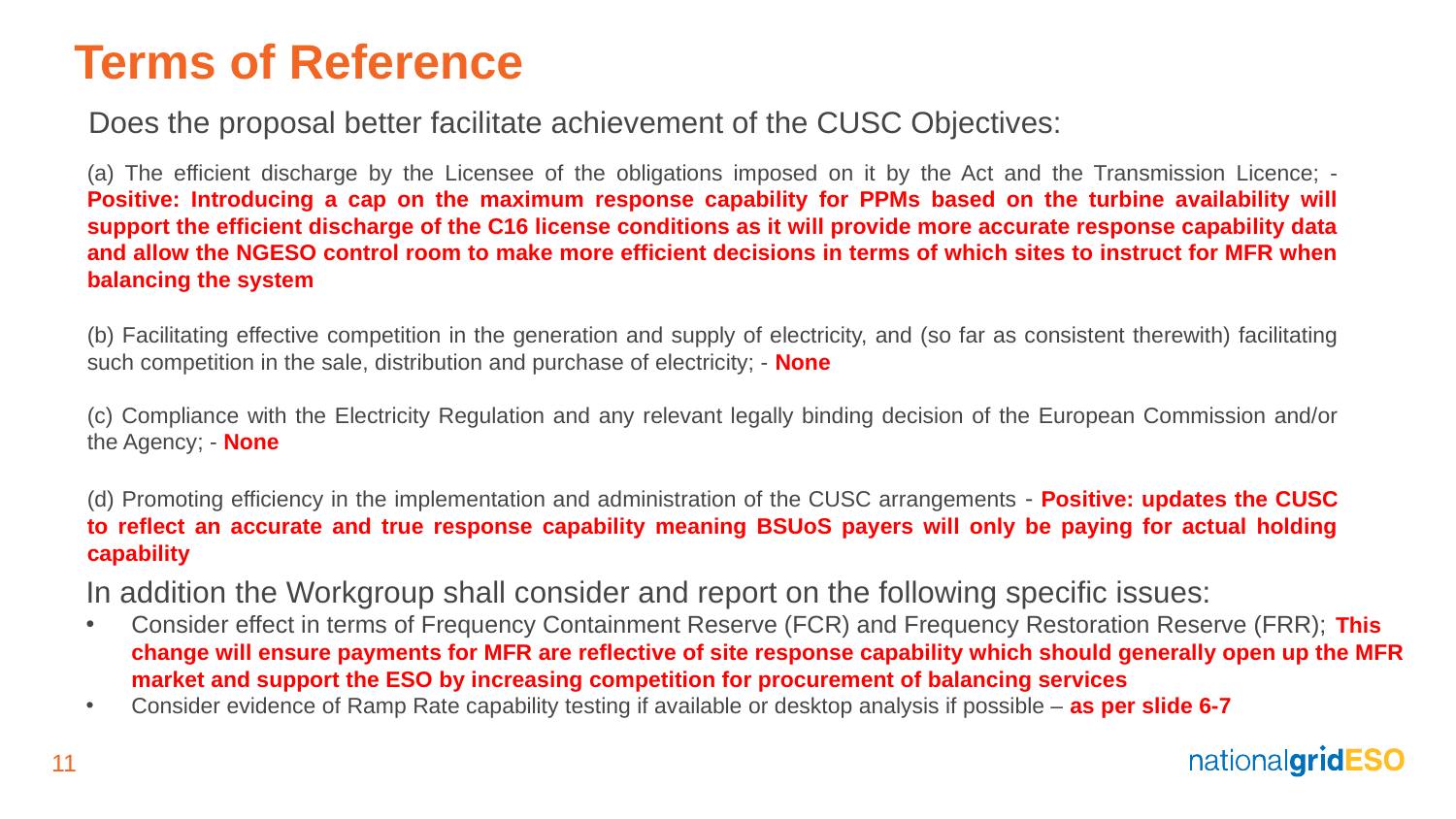

# Terms of Reference
Does the proposal better facilitate achievement of the CUSC Objectives:
(a) The efficient discharge by the Licensee of the obligations imposed on it by the Act and the Transmission Licence; - Positive: Introducing a cap on the maximum response capability for PPMs based on the turbine availability will support the efficient discharge of the C16 license conditions as it will provide more accurate response capability data and allow the NGESO control room to make more efficient decisions in terms of which sites to instruct for MFR when balancing the system

(b) Facilitating effective competition in the generation and supply of electricity, and (so far as consistent therewith) facilitating such competition in the sale, distribution and purchase of electricity; - None

(c) Compliance with the Electricity Regulation and any relevant legally binding decision of the European Commission and/or the Agency; - None

(d) Promoting efficiency in the implementation and administration of the CUSC arrangements - Positive: updates the CUSC to reflect an accurate and true response capability meaning BSUoS payers will only be paying for actual holding capability
In addition the Workgroup shall consider and report on the following specific issues:
Consider effect in terms of Frequency Containment Reserve (FCR) and Frequency Restoration Reserve (FRR); This change will ensure payments for MFR are reflective of site response capability which should generally open up the MFR market and support the ESO by increasing competition for procurement of balancing services
Consider evidence of Ramp Rate capability testing if available or desktop analysis if possible – as per slide 6-7